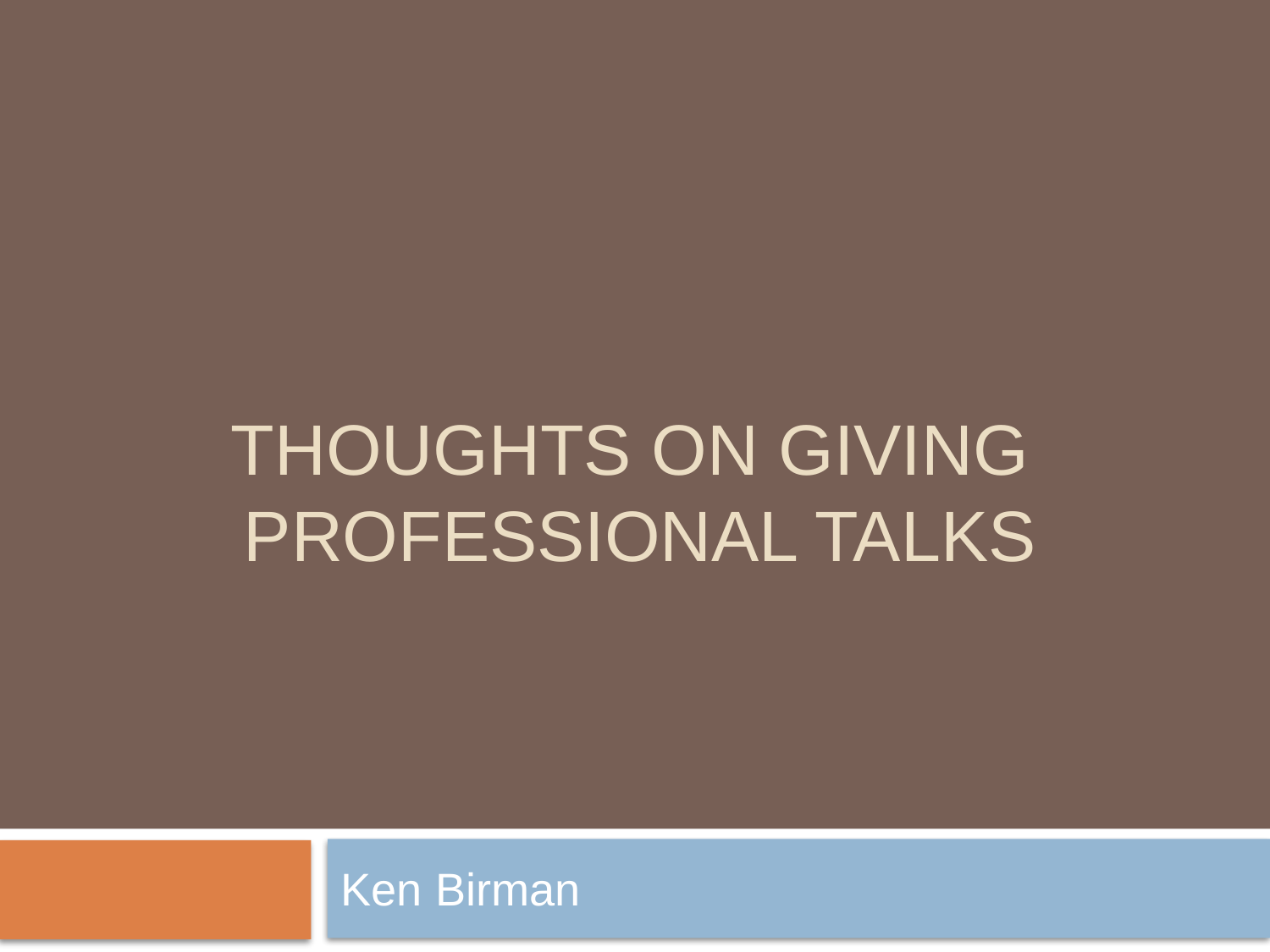

# Thoughts ON Giving PROFESSIONAL TalkS
Ken Birman